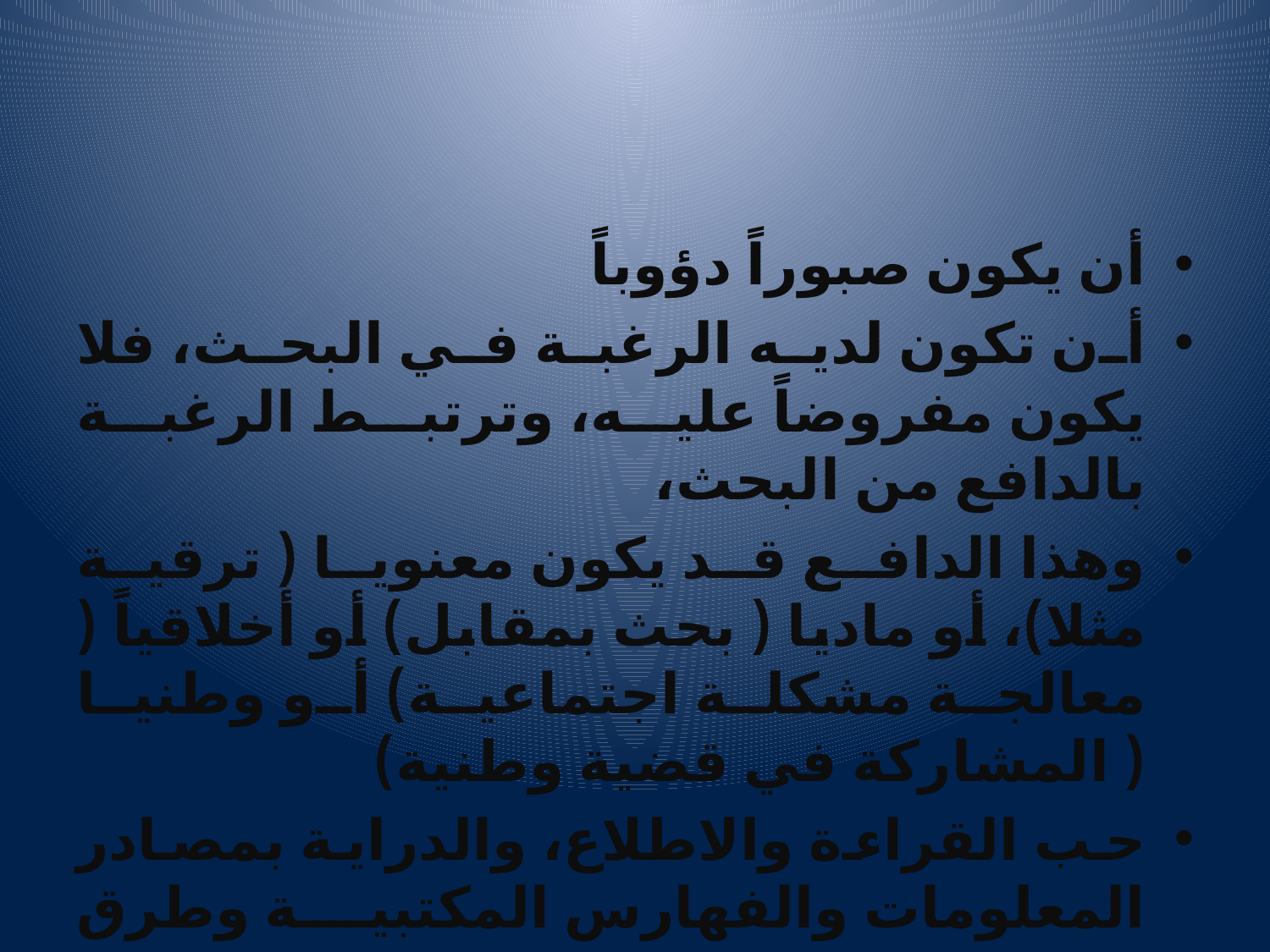

#
أن يكون صبوراً دؤوباً
أن تكون لديه الرغبة في البحث، فلا يكون مفروضاً عليه، وترتبط الرغبة بالدافع من البحث،
وهذا الدافع قد يكون معنويا ( ترقية مثلا)، أو ماديا ( بحث بمقابل) أو أخلاقياً ( معالجة مشكلة اجتماعية) أو وطنيا ( المشاركة في قضية وطنية)
حب القراءة والاطلاع، والدراية بمصادر المعلومات والفهارس المكتبية وطرق الوصول إلى المراجع.